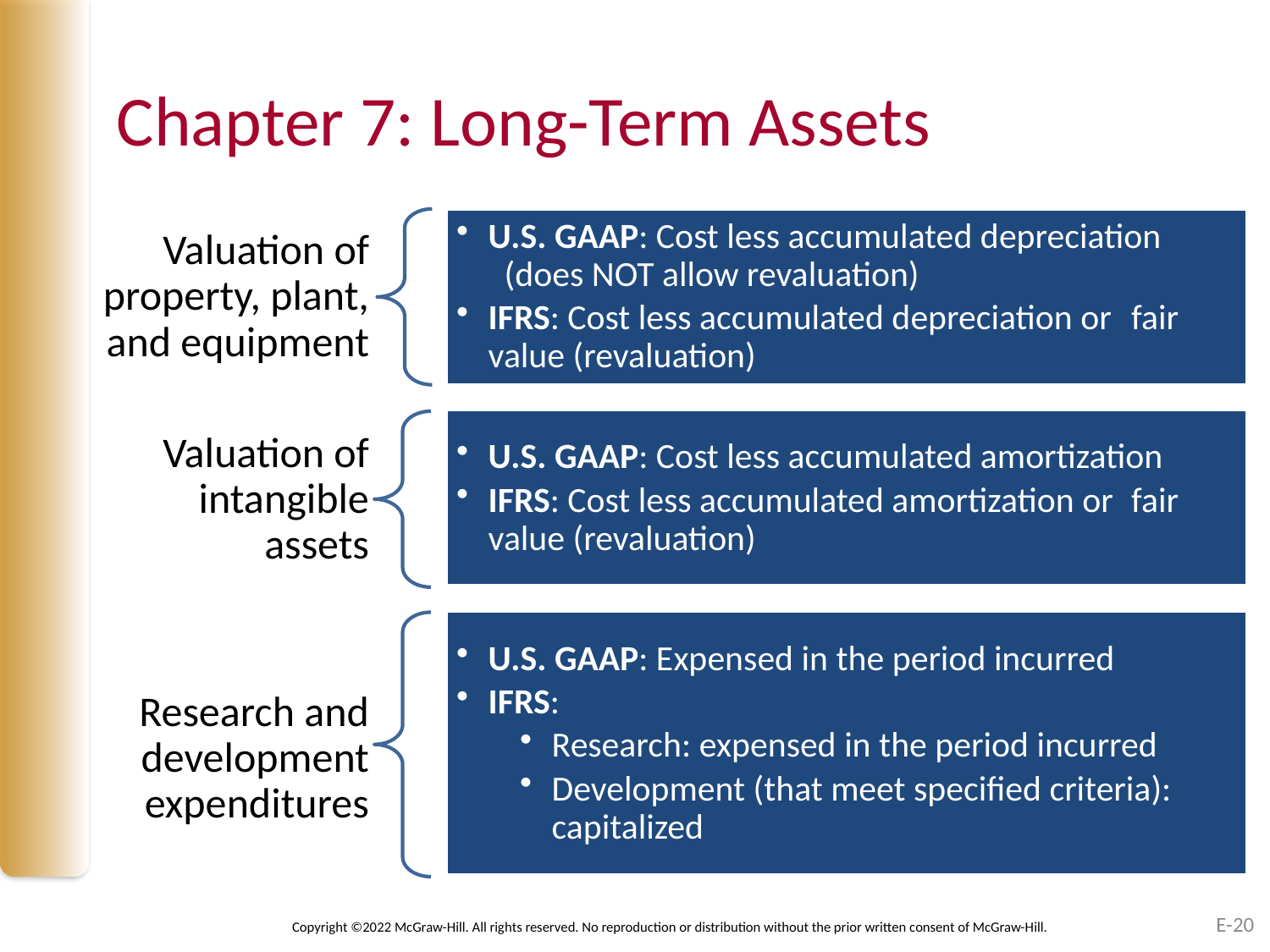

# Chapter 7: Long-Term Assets
Valuation of property, plant, and equipment

U.S. GAAP: Cost less accumulated depreciation
  (does NOT allow revaluation)
IFRS: Cost less accumulated depreciation or	 fair value (revaluation)
U.S. GAAP: Cost less accumulated amortization
IFRS: Cost less accumulated amortization or	 fair value (revaluation)
Valuation of intangible assets

U.S. GAAP: Expensed in the period incurred
IFRS:
Research: expensed in the period incurred
Development (that meet specified criteria): capitalized

Research and development expenditures
E-20
Copyright ©2022 McGraw-Hill. All rights reserved. No reproduction or distribution without the prior written consent of McGraw-Hill.